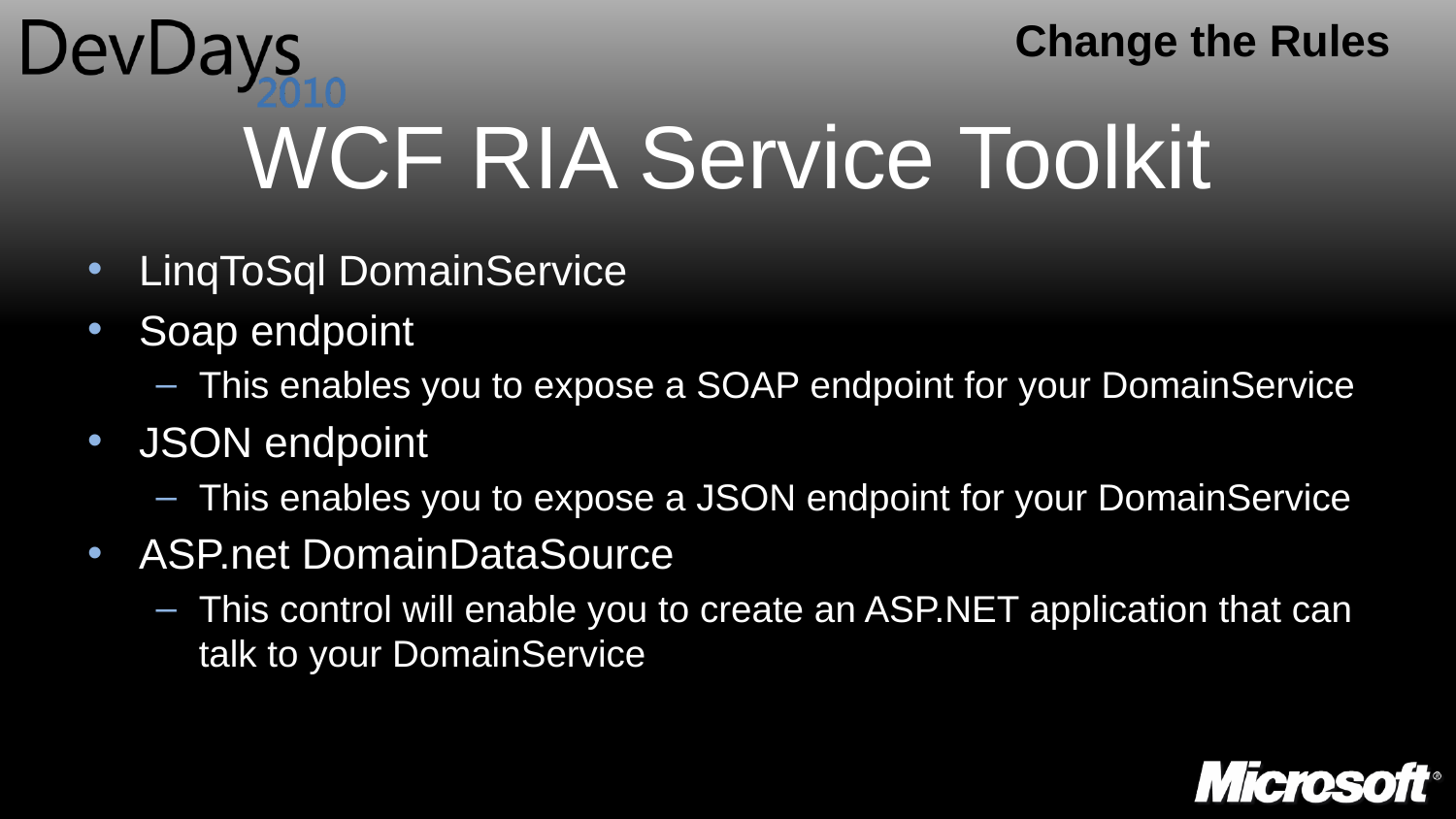

# WCF RIA Service Toolkit
LinqToSql DomainService
Soap endpoint
This enables you to expose a SOAP endpoint for your DomainService
JSON endpoint
This enables you to expose a JSON endpoint for your DomainService
ASP.net DomainDataSource
This control will enable you to create an ASP.NET application that can talk to your DomainService